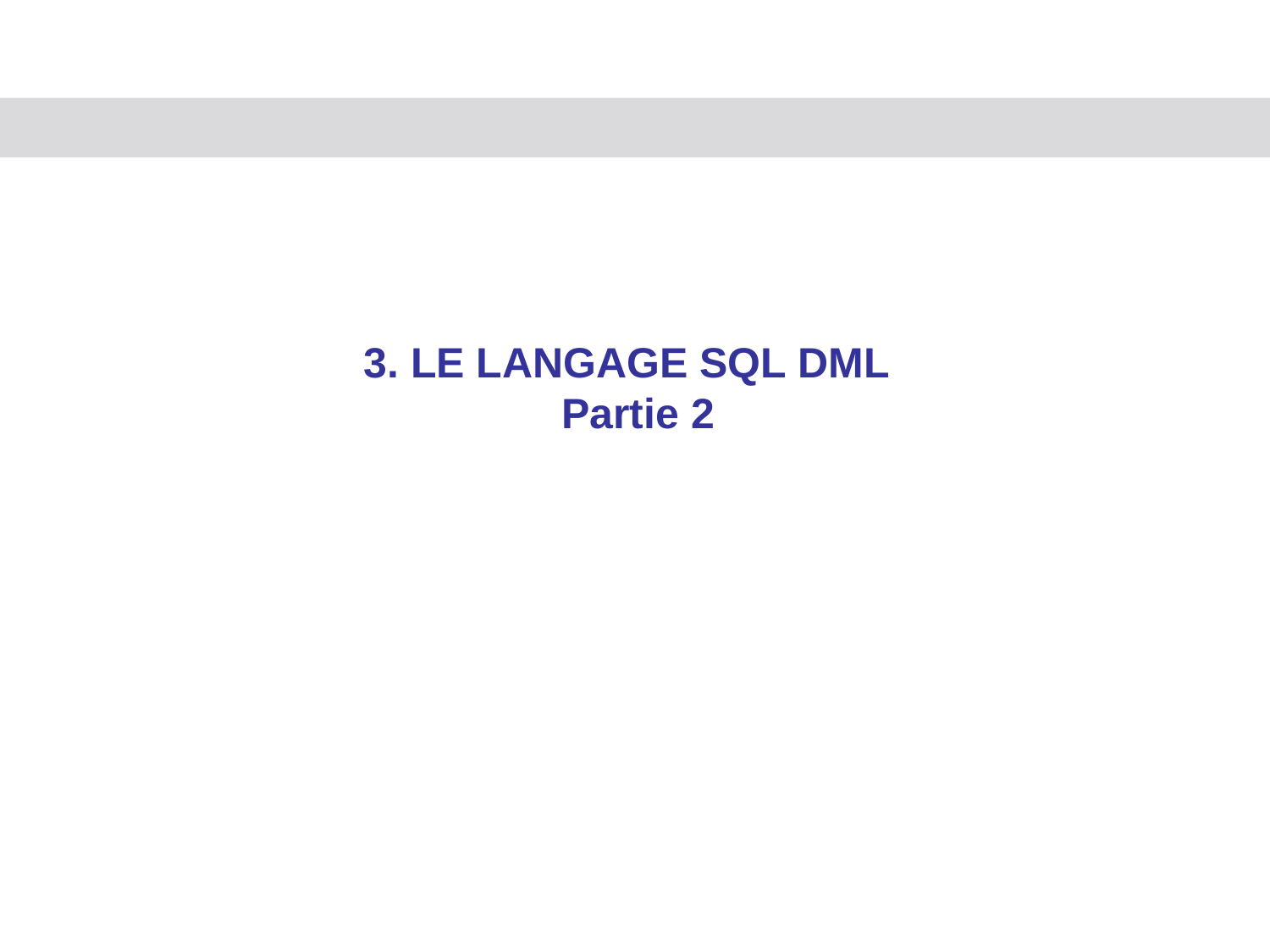

3.1 Jointures	3.5 Ordre et interprétation
3.2 Opérateurs ensemblistes	3.6 Modification des données
3.3 Structures cycliques	3.7 Modification des structures
3.4 Données groupées

3. LE LANGAGE SQL DML
Partie 2